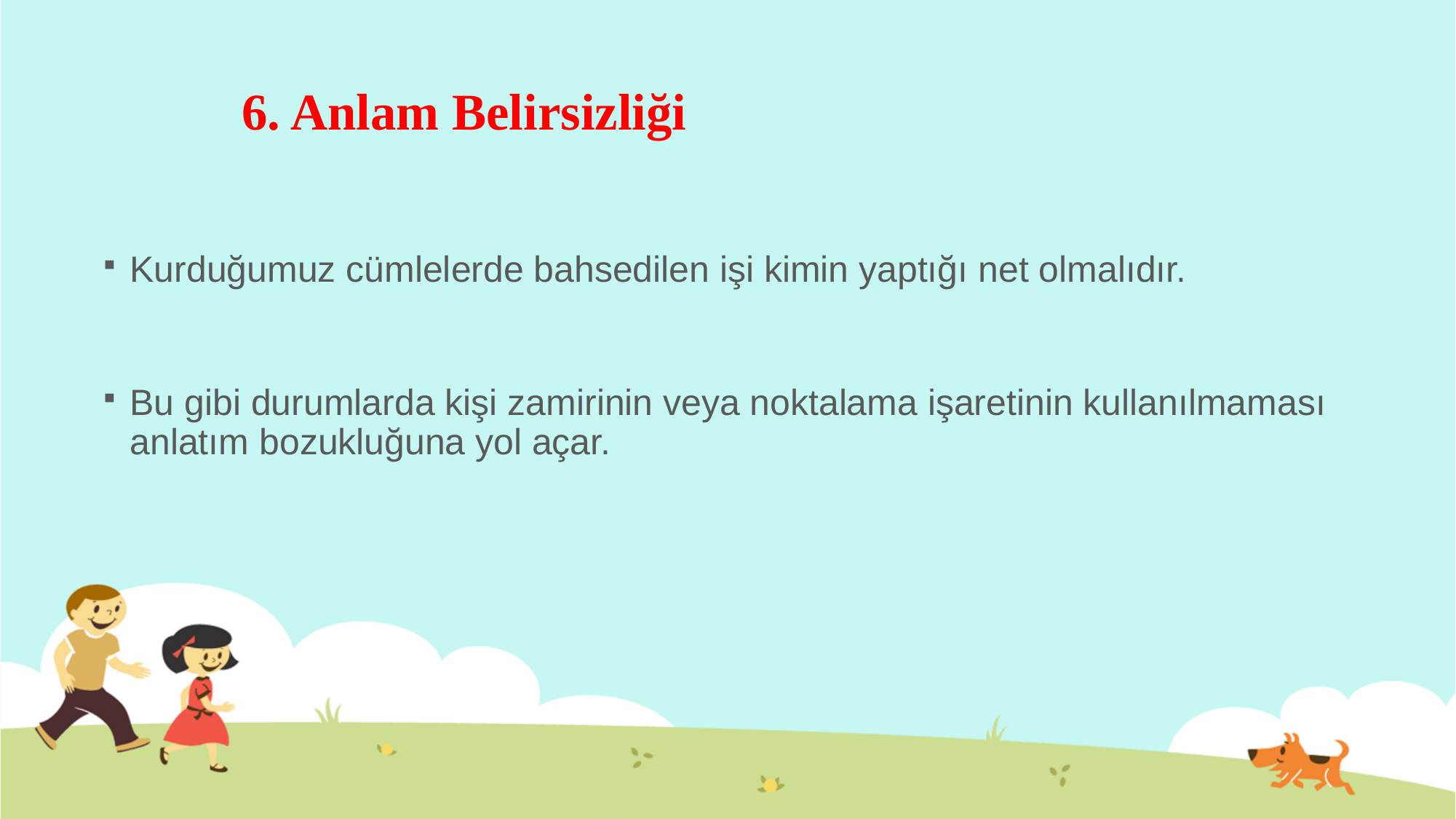

# 6. Anlam Belirsizliği
Kurduğumuz cümlelerde bahsedilen işi kimin yaptığı net olmalıdır.

Bu gibi durumlarda kişi zamirinin veya noktalama işaretinin kullanılmaması anlatım bozukluğuna yol açar.